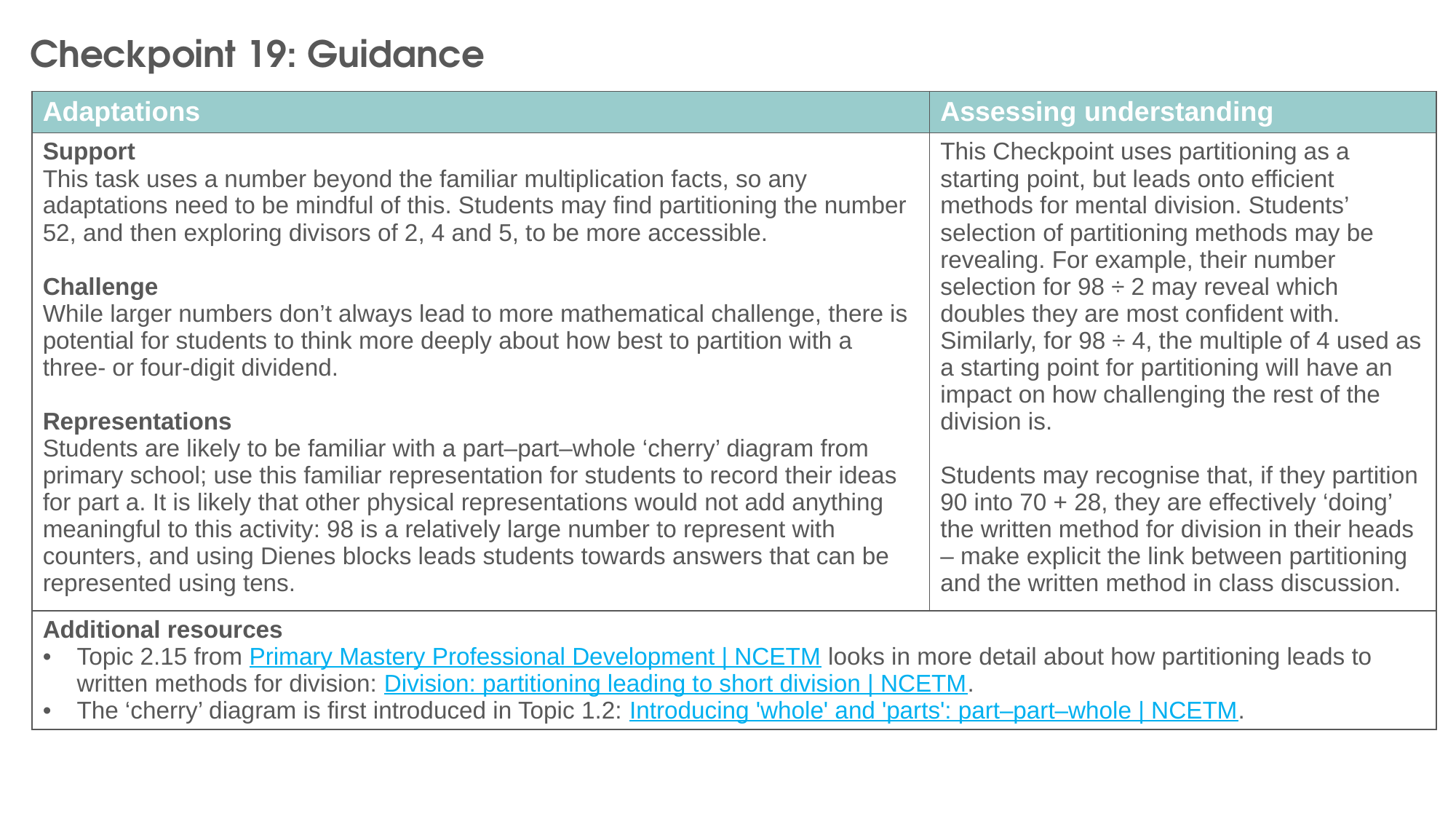

Checkpoint 19: Guidance
| Adaptations | Assessing understanding |
| --- | --- |
| Support This task uses a number beyond the familiar multiplication facts, so any adaptations need to be mindful of this. Students may find partitioning the number 52, and then exploring divisors of 2, 4 and 5, to be more accessible. Challenge While larger numbers don’t always lead to more mathematical challenge, there is potential for students to think more deeply about how best to partition with a three- or four-digit dividend. Representations Students are likely to be familiar with a part–part–whole ‘cherry’ diagram from primary school; use this familiar representation for students to record their ideas for part a. It is likely that other physical representations would not add anything meaningful to this activity: 98 is a relatively large number to represent with counters, and using Dienes blocks leads students towards answers that can be represented using tens. | This Checkpoint uses partitioning as a starting point, but leads onto efficient methods for mental division. Students’ selection of partitioning methods may be revealing. For example, their number selection for 98 ÷ 2 may reveal which doubles they are most confident with. Similarly, for 98 ÷ 4, the multiple of 4 used as a starting point for partitioning will have an impact on how challenging the rest of the division is. Students may recognise that, if they partition 90 into 70 + 28, they are effectively ‘doing’ the written method for division in their heads – make explicit the link between partitioning and the written method in class discussion. |
| Additional resources Topic 2.15 from Primary Mastery Professional Development | NCETM looks in more detail about how partitioning leads to written methods for division: Division: partitioning leading to short division | NCETM. The ‘cherry’ diagram is first introduced in Topic 1.2: Introducing 'whole' and 'parts': part–part–whole | NCETM. |  |